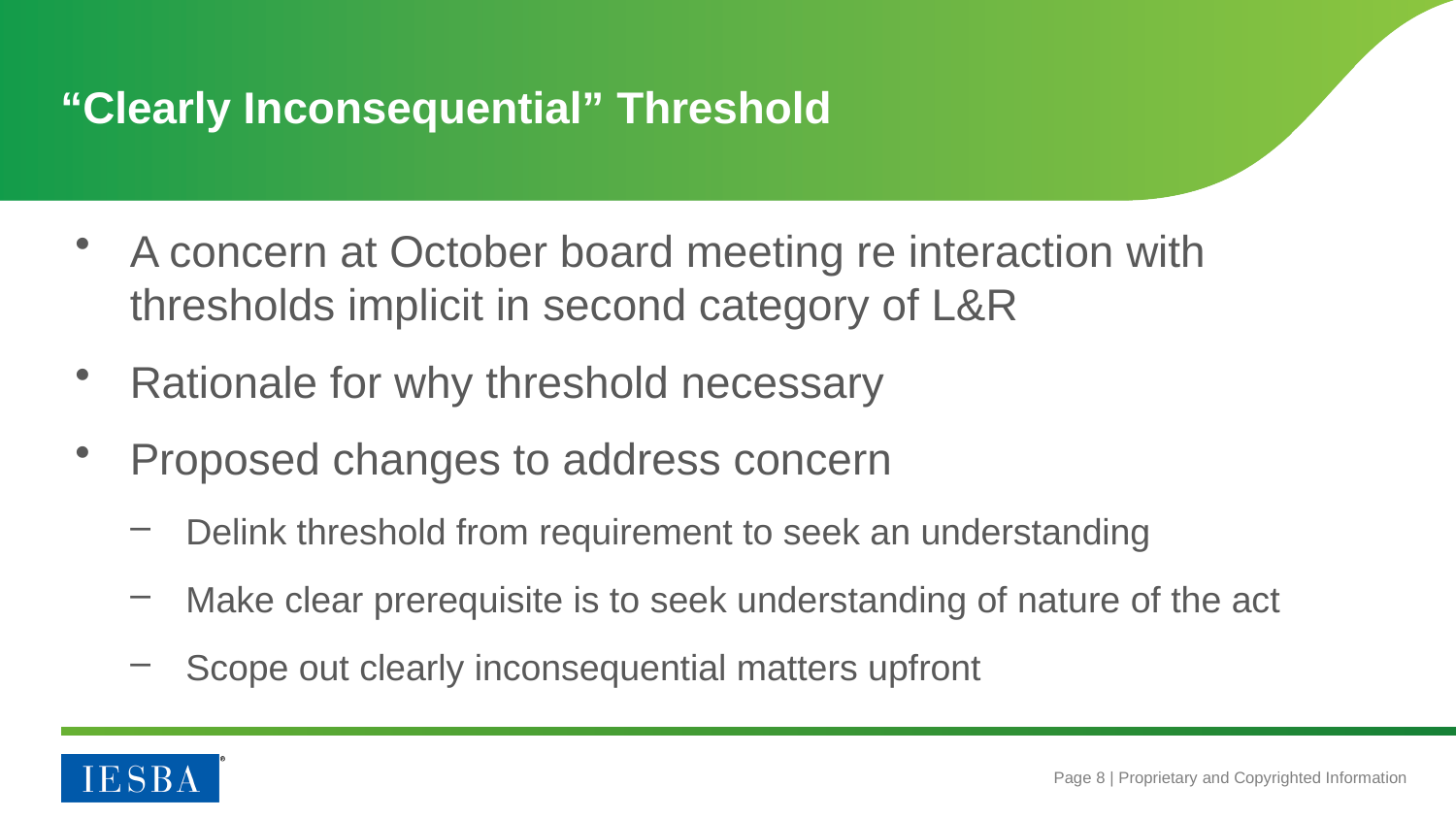

# “Clearly Inconsequential” Threshold
A concern at October board meeting re interaction with thresholds implicit in second category of L&R
Rationale for why threshold necessary
Proposed changes to address concern
Delink threshold from requirement to seek an understanding
Make clear prerequisite is to seek understanding of nature of the act
Scope out clearly inconsequential matters upfront